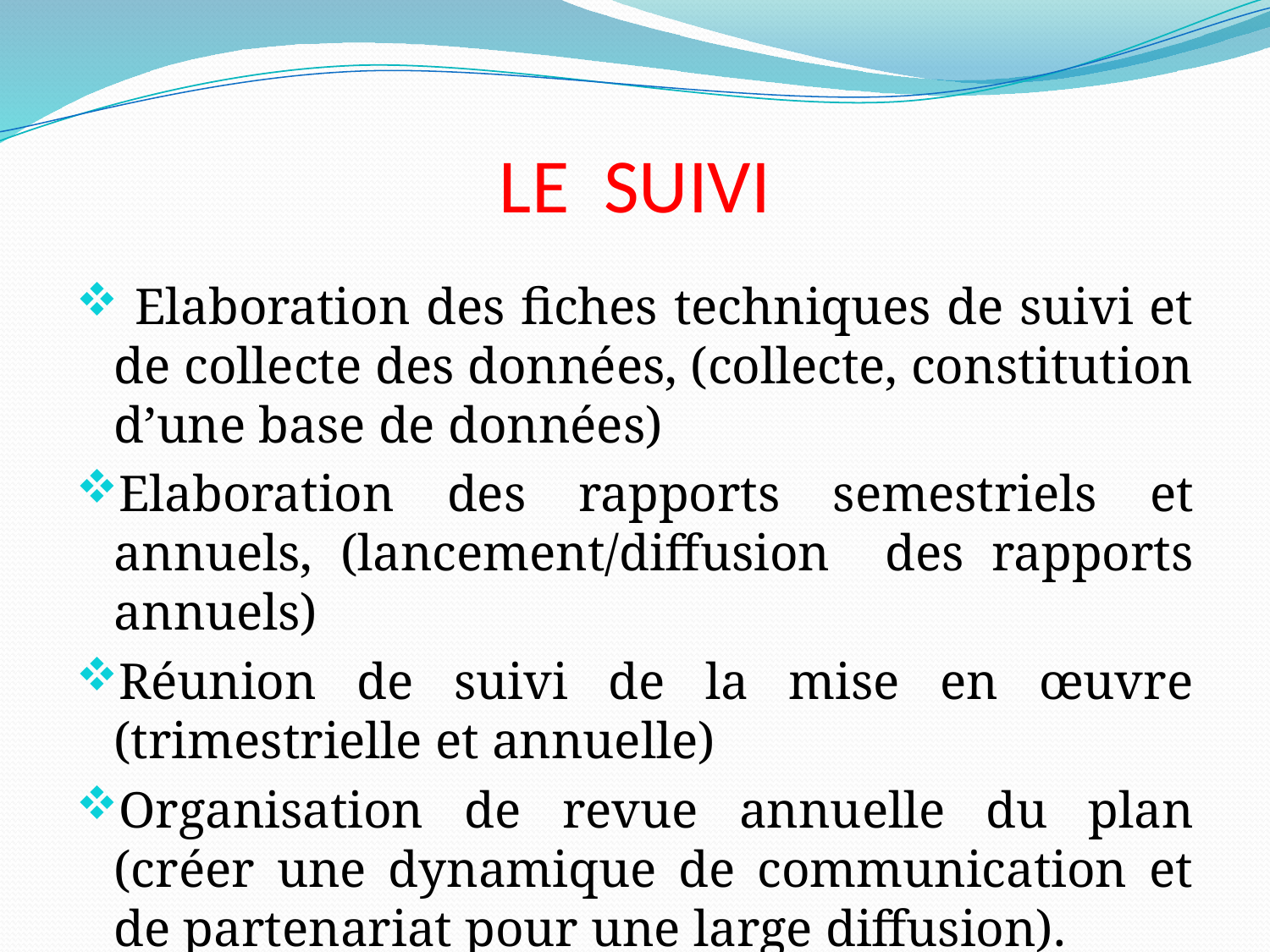

# LE  SUIVI
 Elaboration des fiches techniques de suivi et de collecte des données, (collecte, constitution d’une base de données)
Elaboration des rapports semestriels et annuels, (lancement/diffusion  des rapports annuels)
Réunion de suivi de la mise en œuvre (trimestrielle et annuelle)
Organisation de revue annuelle du plan (créer une dynamique de communication et de partenariat pour une large diffusion).